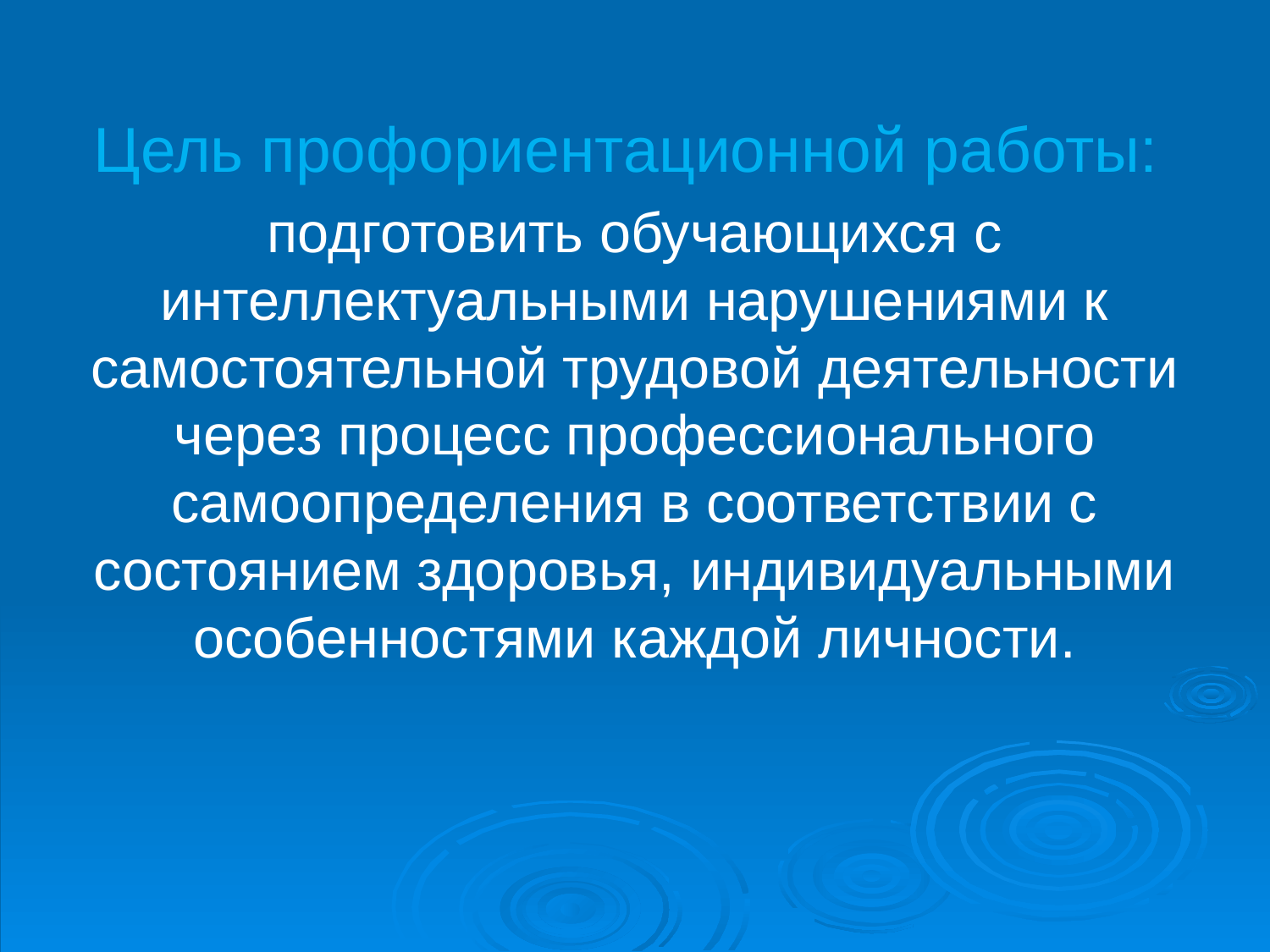

# Цель профориентационной работы:
подготовить обучающихся с интеллектуальными нарушениями к самостоятельной трудовой деятельности через процесс профессионального самоопределения в соответствии с состоянием здоровья, индивидуальными особенностями каждой личности.